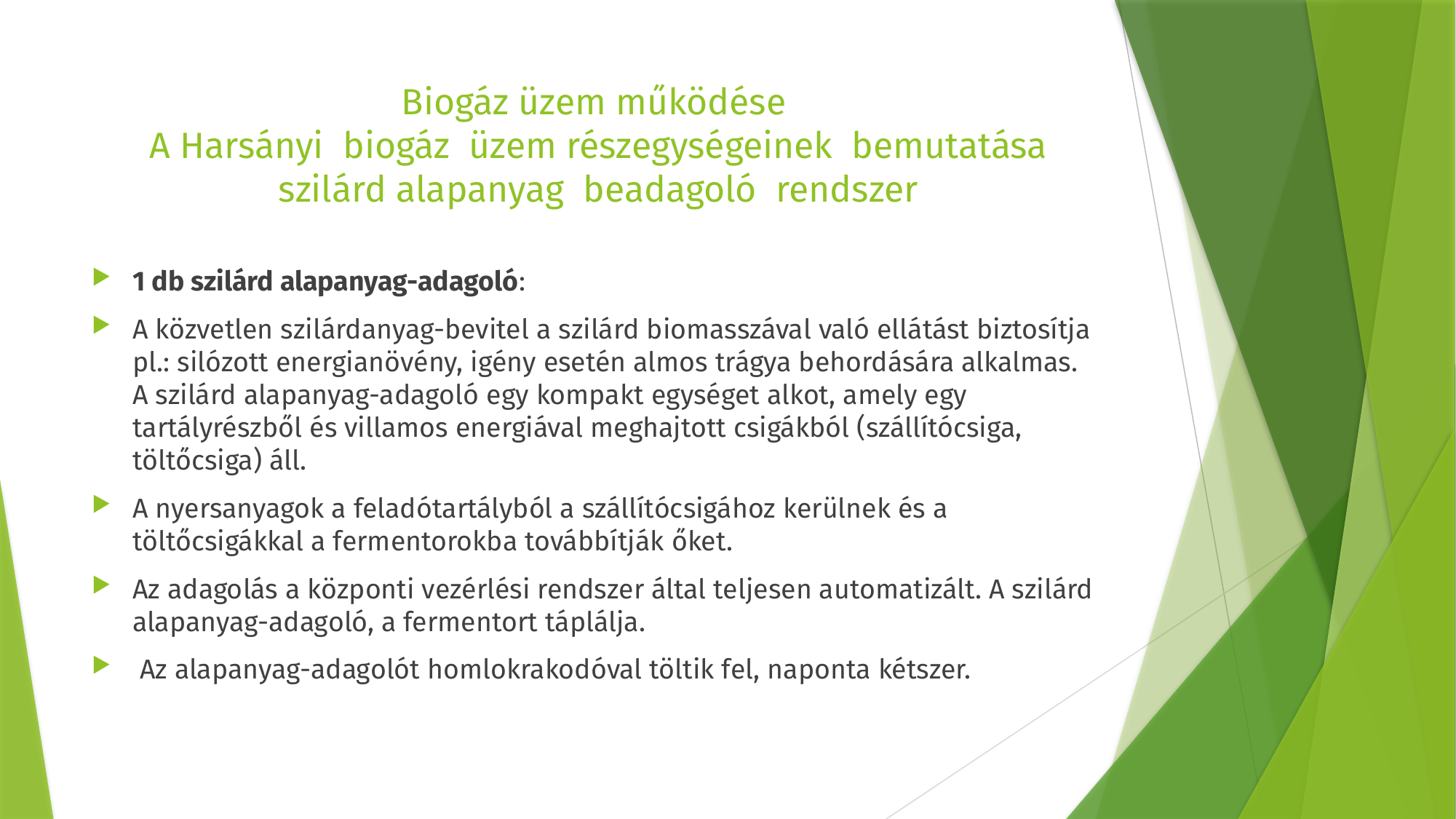

# Biogáz üzem működése A Harsányi  biogáz  üzem részegységeinek  bemutatása szilárd alapanyag  beadagoló  rendszer
1 db szilárd alapanyag-adagoló:
A közvetlen szilárdanyag-bevitel a szilárd biomasszával való ellátást biztosítja pl.: silózott energianövény, igény esetén almos trágya behordására alkalmas. A szilárd alapanyag-adagoló egy kompakt egységet alkot, amely egy tartályrészből és villamos energiával meghajtott csigákból (szállítócsiga, töltőcsiga) áll.
A nyersanyagok a feladótartályból a szállítócsigához kerülnek és a töltőcsigákkal a fermentorokba továbbítják őket.
Az adagolás a központi vezérlési rendszer által teljesen automatizált. A szilárd alapanyag-adagoló, a fermentort táplálja.
 Az alapanyag-adagolót homlokrakodóval töltik fel, naponta kétszer.